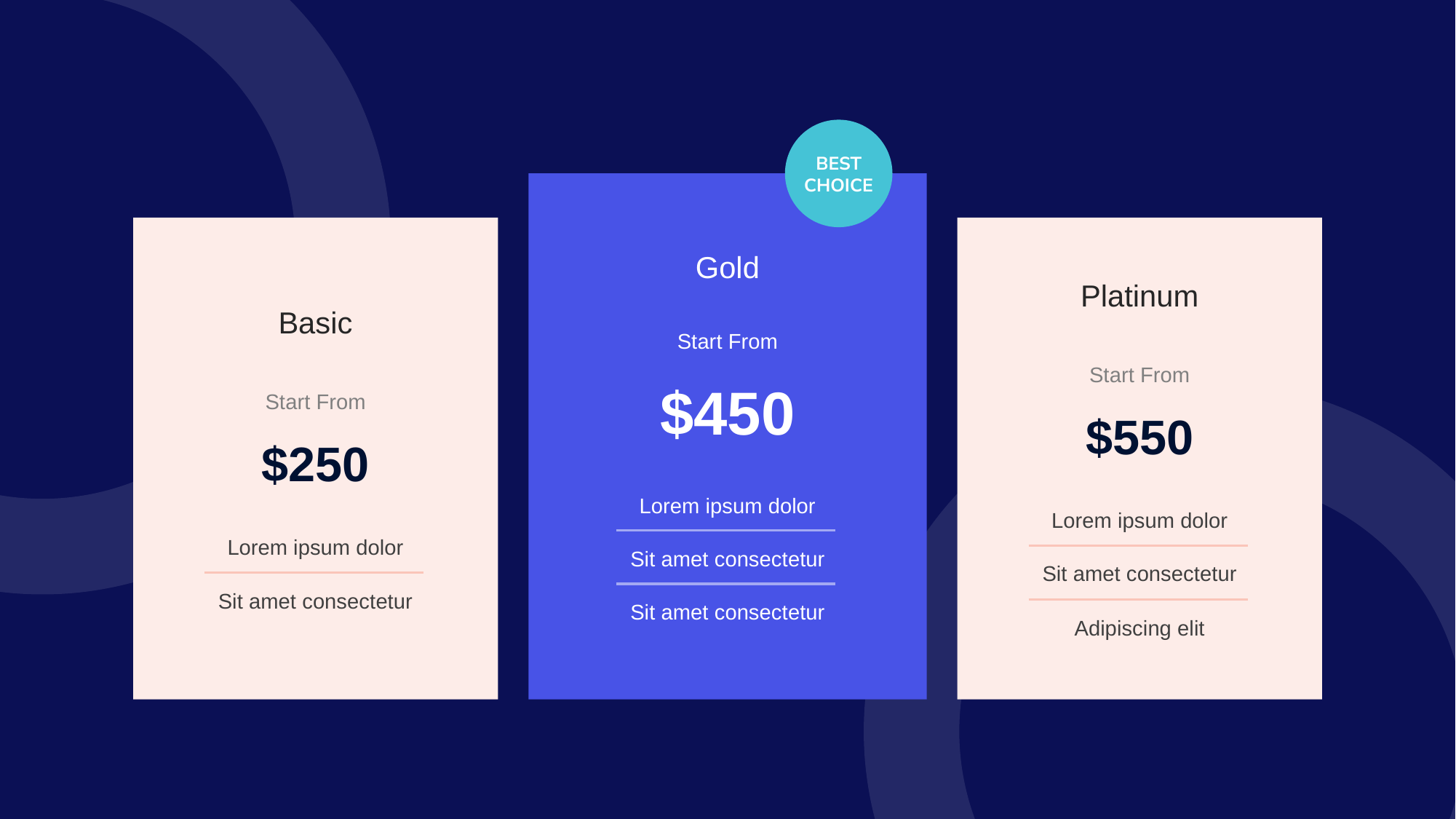

BEST CHOICE

Gold
Platinum
Basic
Start From
Start From
$450
Start From

$550
$250
Lorem ipsum dolor
Lorem ipsum dolor
Lorem ipsum dolor
Sit amet consectetur
Sit amet consectetur
Sit amet consectetur
Sit amet consectetur
Adipiscing elit